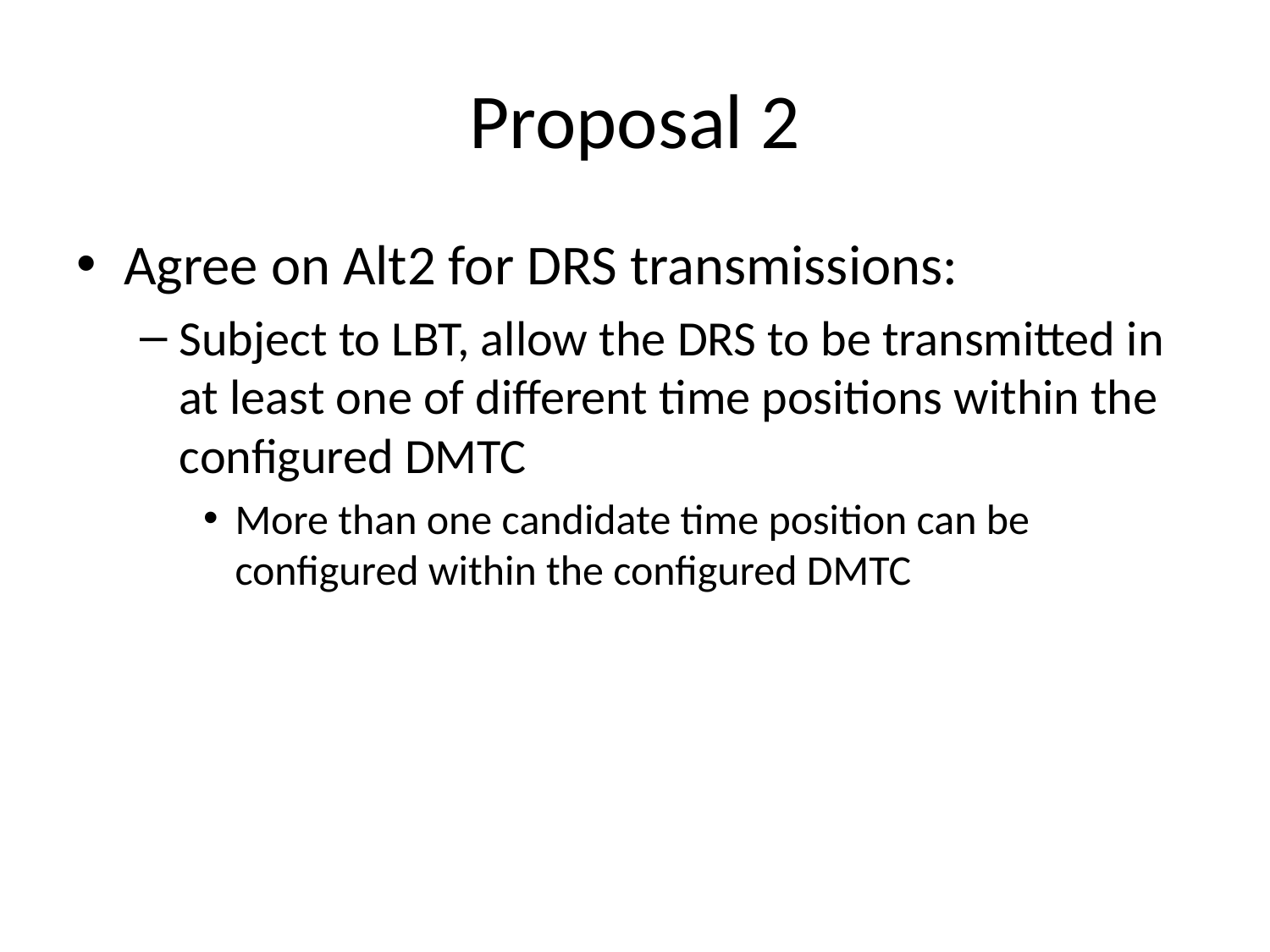

# Proposal 2
Agree on Alt2 for DRS transmissions:
Subject to LBT, allow the DRS to be transmitted in at least one of different time positions within the configured DMTC
More than one candidate time position can be configured within the configured DMTC